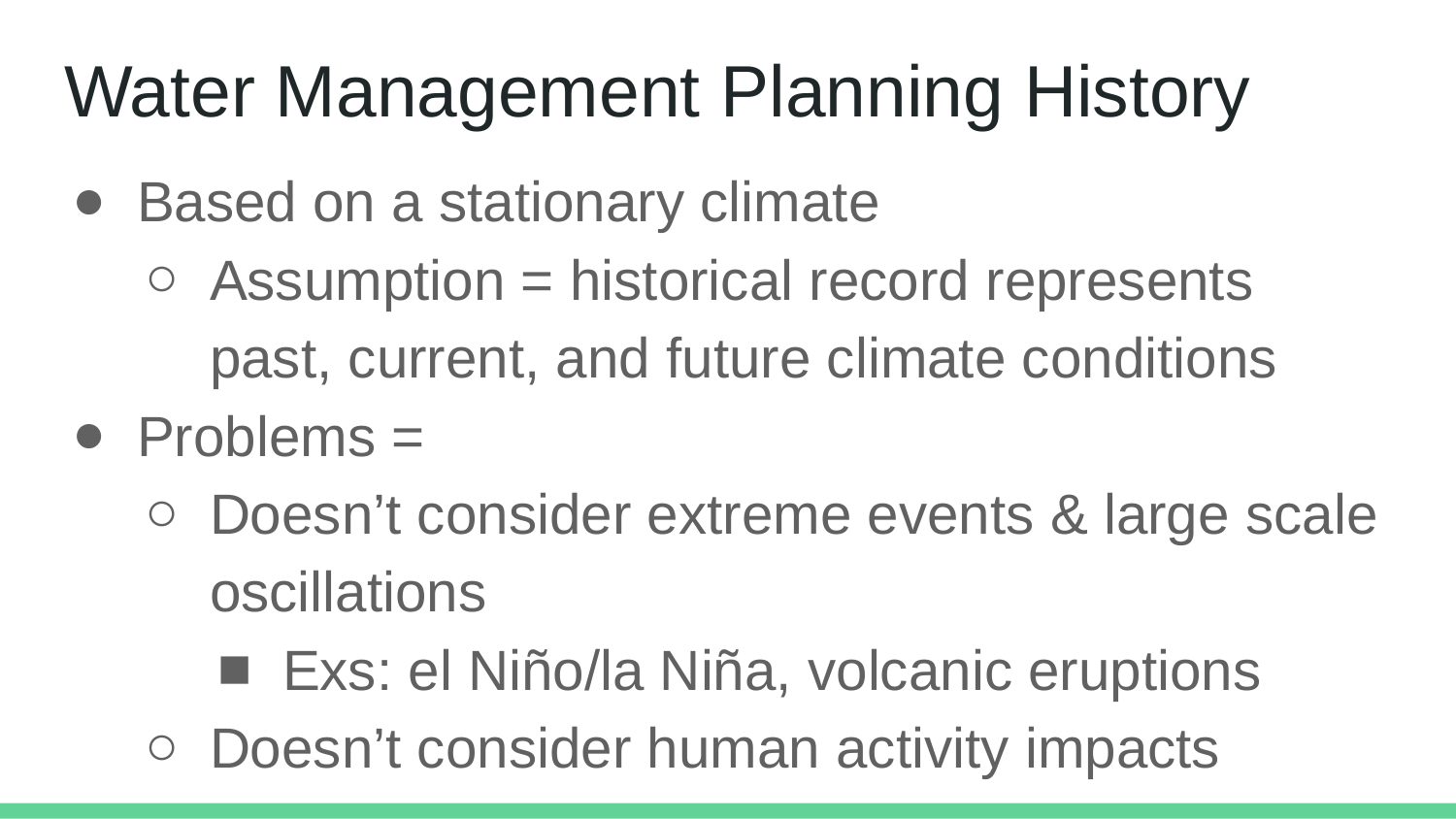

# Water Management Planning History
Based on a stationary climate
Assumption = historical record represents past, current, and future climate conditions
Problems =
Doesn’t consider extreme events & large scale oscillations
Exs: el Niño/la Niña, volcanic eruptions
Doesn’t consider human activity impacts